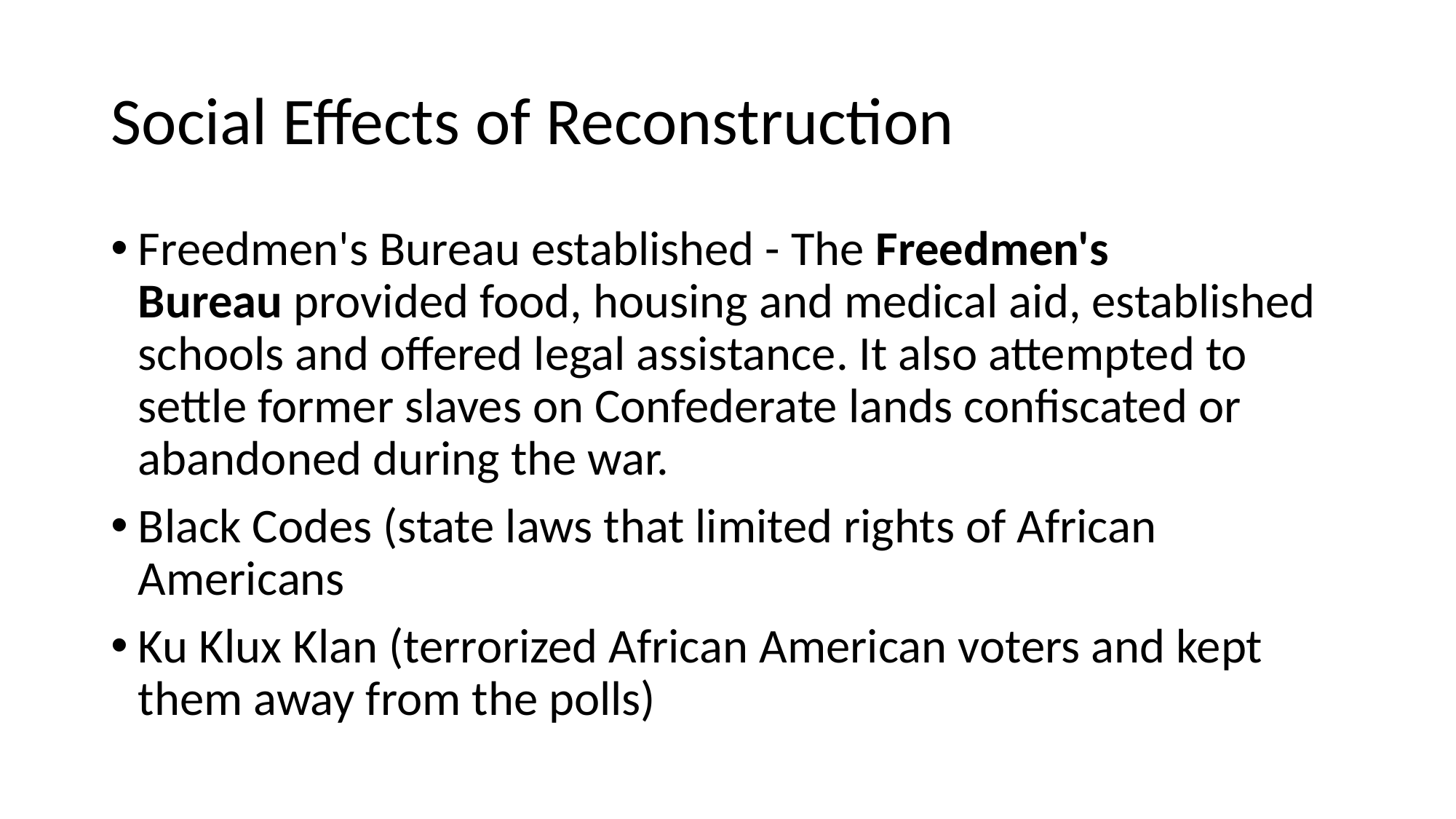

# Social Effects of Reconstruction
Freedmen's Bureau established - The Freedmen's Bureau provided food, housing and medical aid, established schools and offered legal assistance. It also attempted to settle former slaves on Confederate lands confiscated or abandoned during the war.
Black Codes (state laws that limited rights of African Americans
Ku Klux Klan (terrorized African American voters and kept them away from the polls)